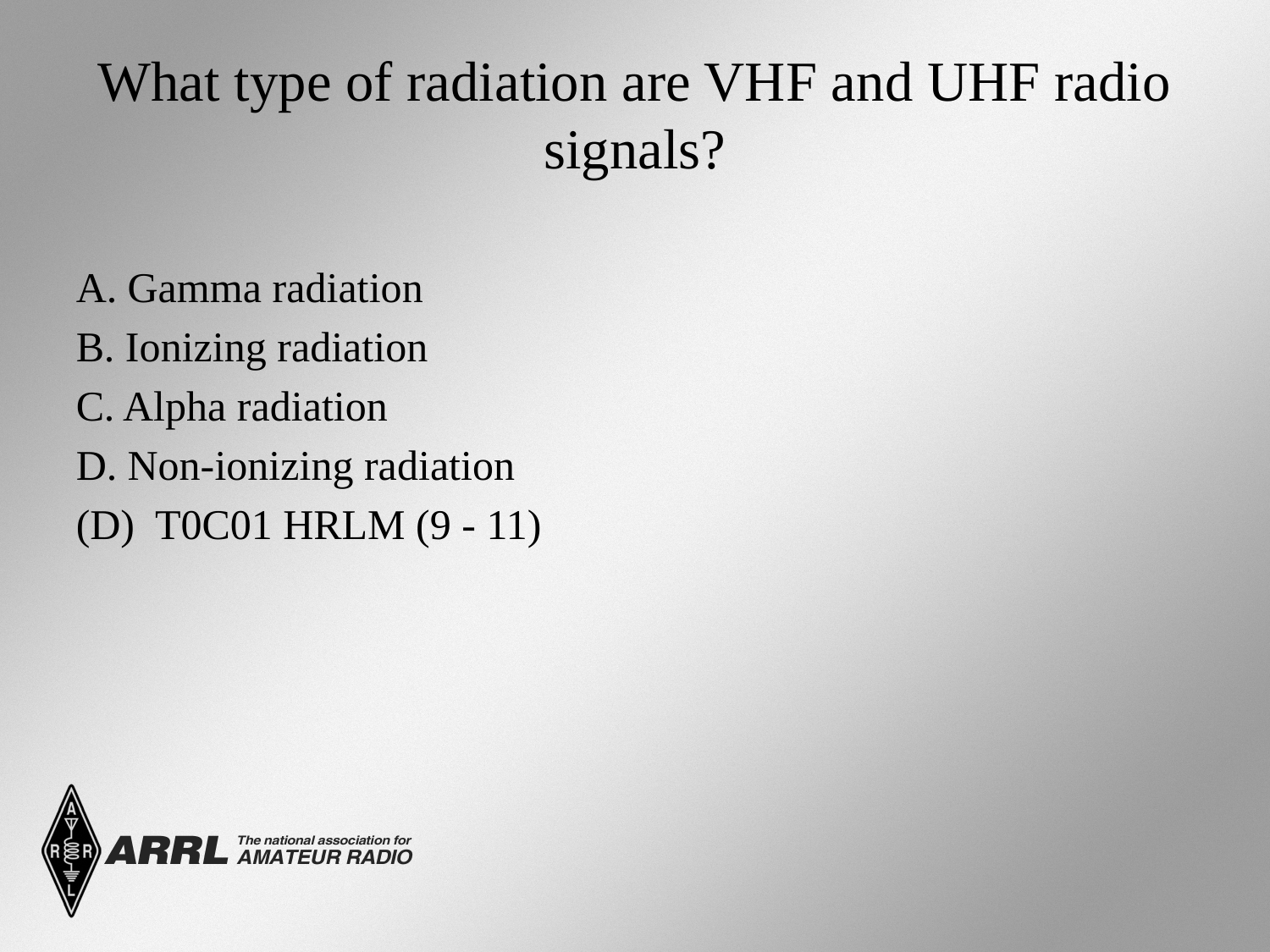

# What type of radiation are VHF and UHF radio signals?
A. Gamma radiation
B. Ionizing radiation
C. Alpha radiation
D. Non-ionizing radiation
(D)  T0C01 HRLM (9 - 11)